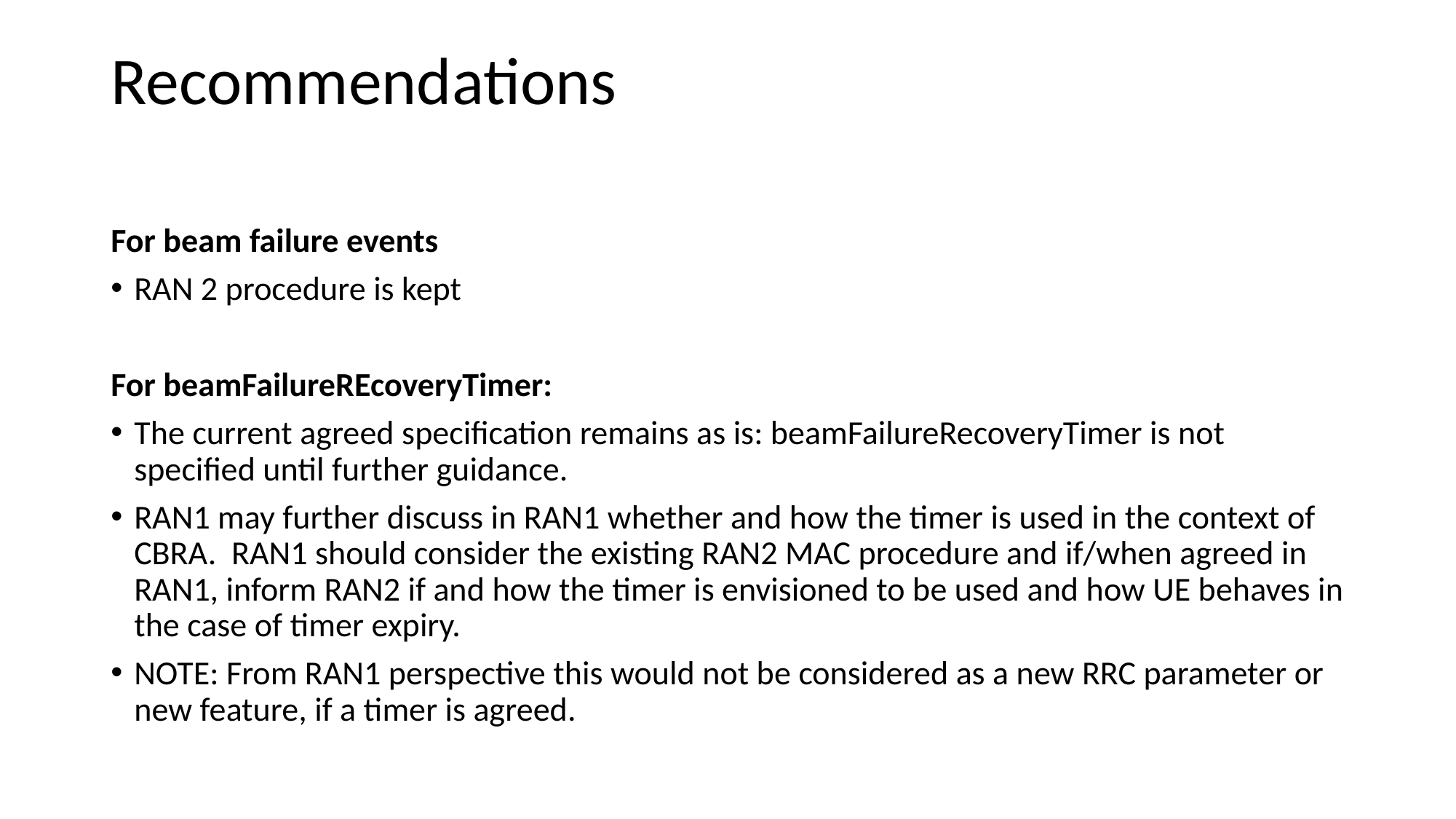

# Recommendations
For beam failure events
RAN 2 procedure is kept

For beamFailureREcoveryTimer:
The current agreed specification remains as is: beamFailureRecoveryTimer is not specified until further guidance.
RAN1 may further discuss in RAN1 whether and how the timer is used in the context of CBRA.  RAN1 should consider the existing RAN2 MAC procedure and if/when agreed in RAN1, inform RAN2 if and how the timer is envisioned to be used and how UE behaves in the case of timer expiry.
NOTE: From RAN1 perspective this would not be considered as a new RRC parameter or new feature, if a timer is agreed.